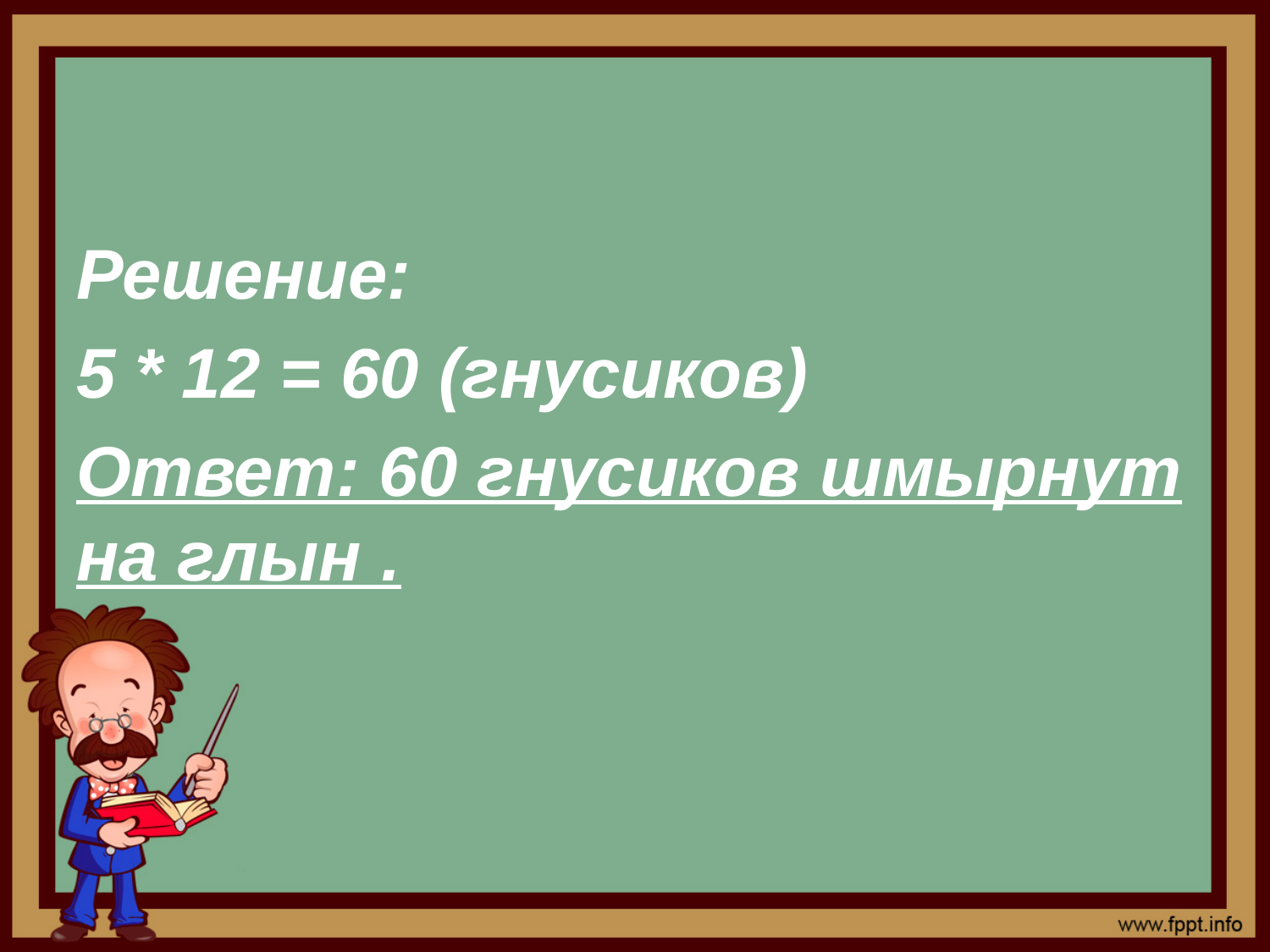

#
Решение:
5 * 12 = 60 (гнусиков)
Ответ: 60 гнусиков шмырнут на глын .